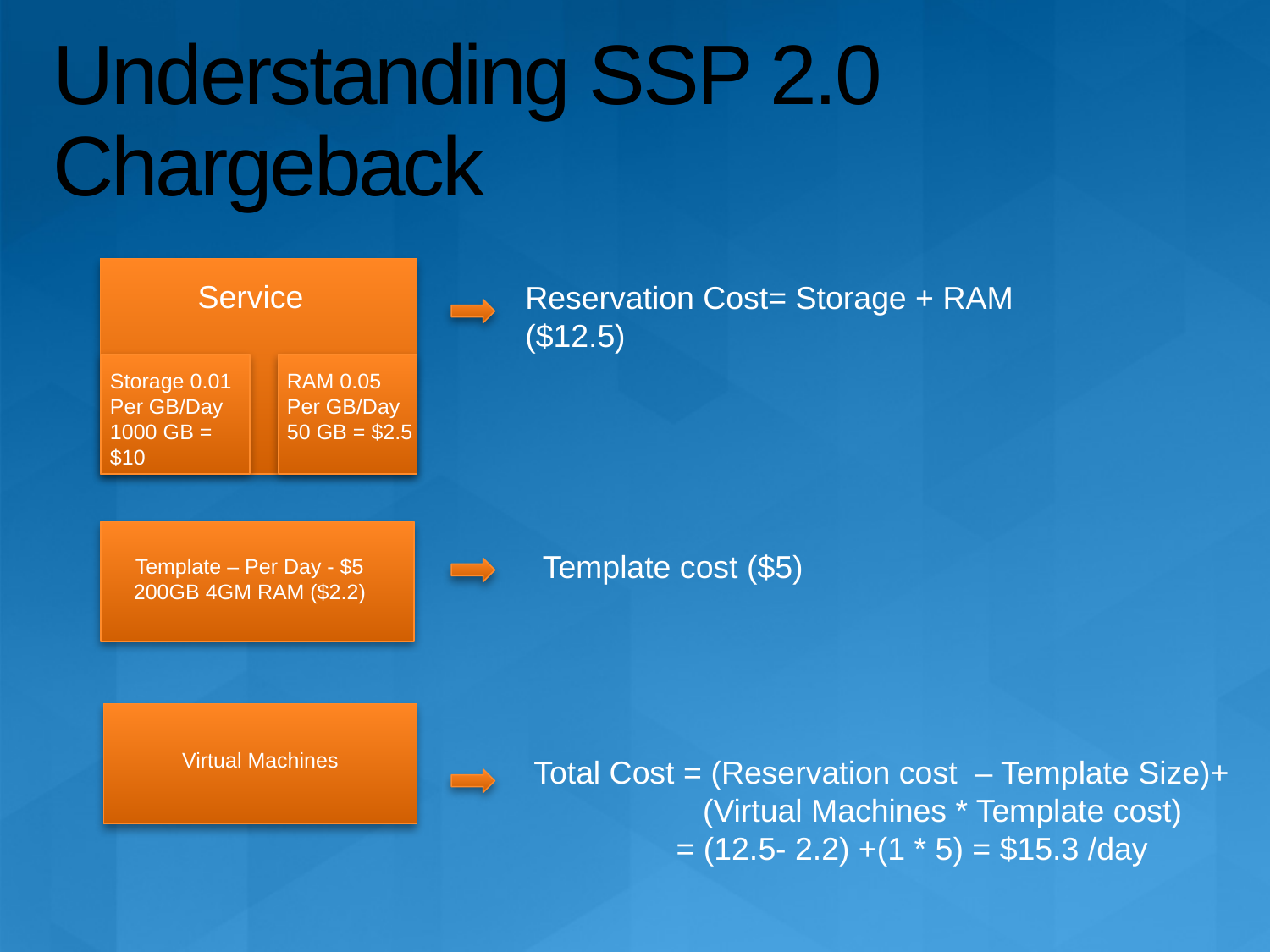

# Understanding SSP 2.0 Chargeback

Service
Reservation Cost= Storage + RAM ($12.5)

Storage 0.01
Per GB/Day
1000 GB = $10
RAM 0.05
Per GB/Day
50 GB = $2.5

 Template cost ($5)
Template – Per Day - $5
200GB 4GM RAM ($2.2)

Virtual Machines
Total Cost = (Reservation cost  – Template Size)+
                   (Virtual Machines * Template cost)
                = (12.5- 2.2) +(1 * 5) = $15.3 /day